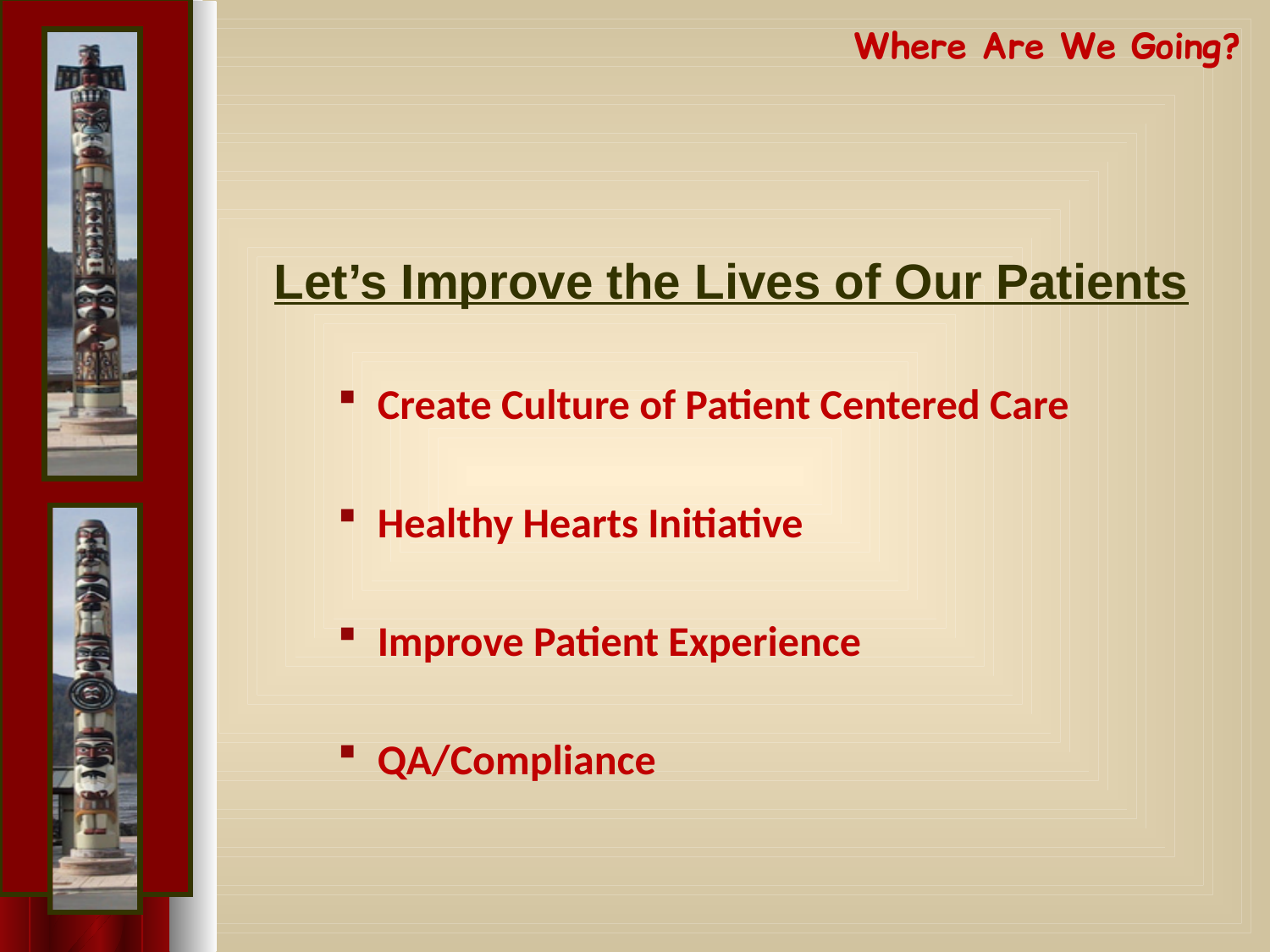

Where Are We Going?

Let’s Improve the Lives of Our Patients

Create Culture of Patient Centered Care

Healthy Hearts Initiative

Improve Patient Experience

QA/Compliance